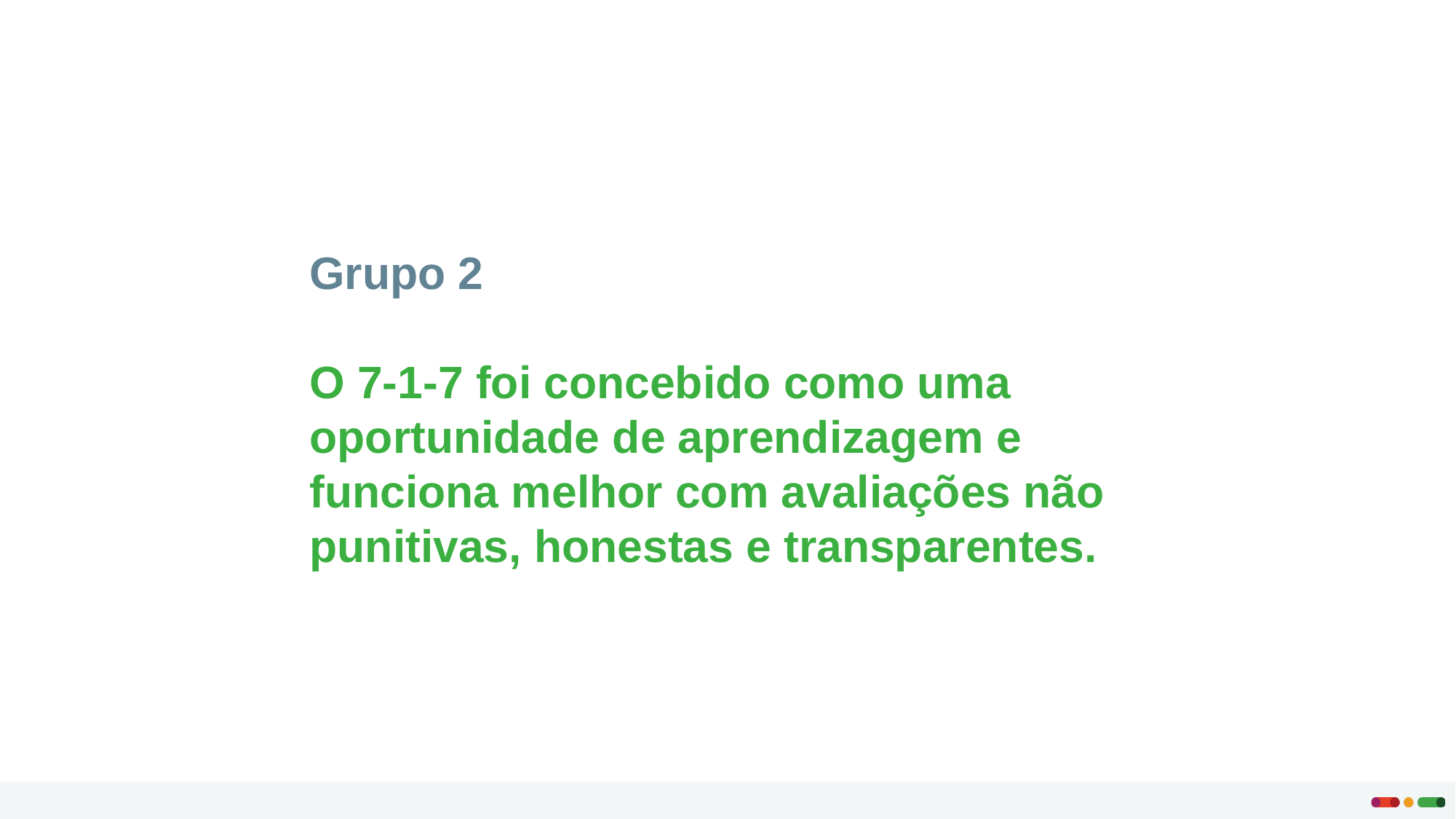

Grupo 2

O 7-1-7 foi concebido como uma oportunidade de aprendizagem e funciona melhor com avaliações não punitivas, honestas e transparentes.